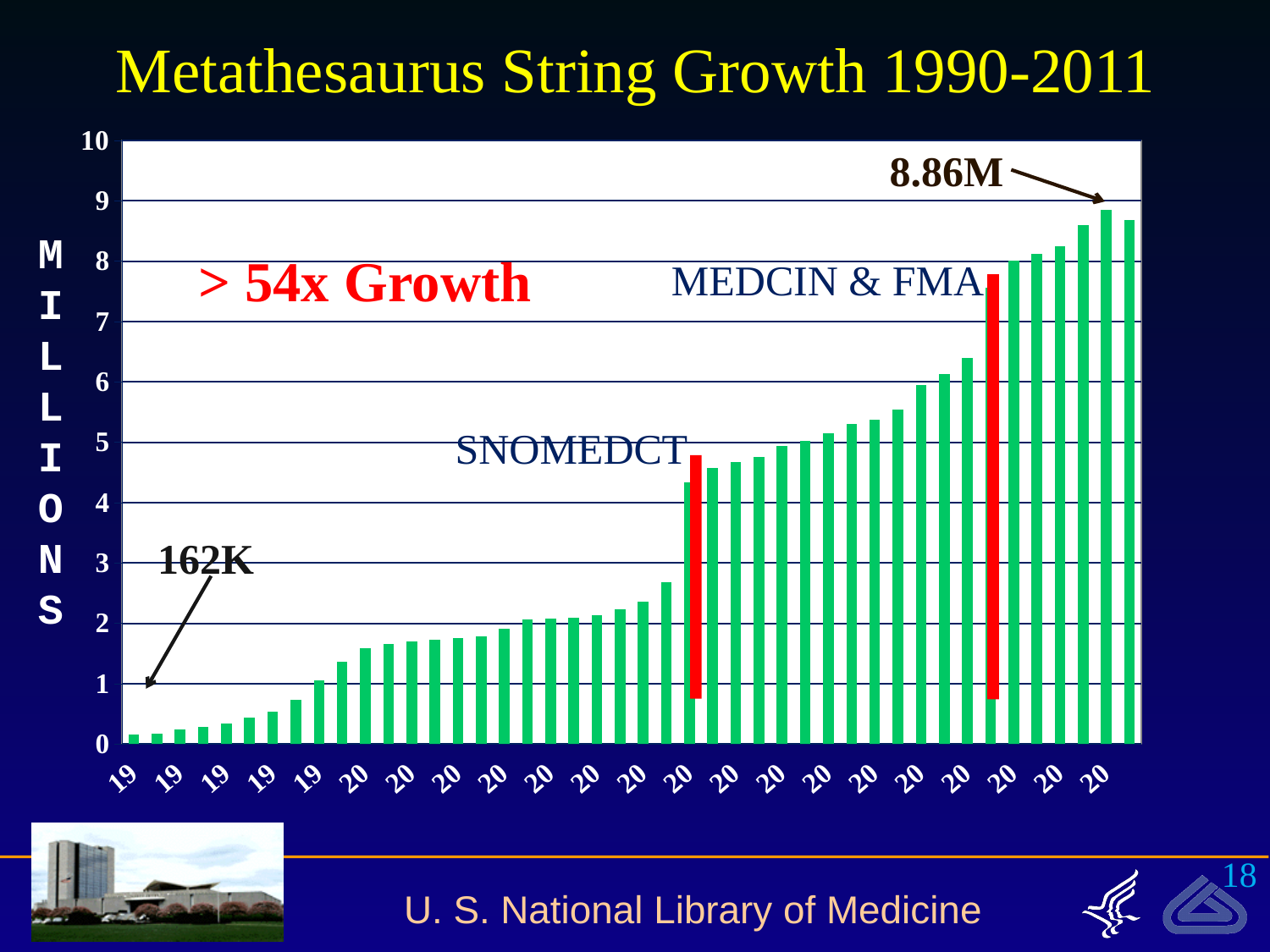

# Metathesaurus String Growth 1990-2011

### Chart

| Category | SUIs |
|---|---|
| 1990AA | 0.162035 |
| 1991AA | 0.170605 |
| 1992AA | 0.243131 |
| 1993AA | 0.27923699999999996 |
| 1994AA | 0.3363590000000005 |
| 1995AA | 0.44173700000000005 |
| 1996AA | 0.542722 |
| 1997AA | 0.739439 |
| 1998AA | 1.0519009999999998 |
| 1999AA | 1.3588909999999998 |
| 2000AA | 1.5937299999999985 |
| 2000AB | 1.655959 |
| 2000AC | 1.6981540000000015 |
| 2001AA | 1.728075 |
| 2001AB | 1.7630489999999999 |
| 2001AC | 1.7848999999999984 |
| 2002AA | 1.91234 |
| 2002AB | 2.063589 |
| 2002AC | 2.0746169999999977 |
| 2002AD | 2.088437 |
| 2003AA | 2.138222 |
| 2003AB | 2.237119 |
| 2003AC | 2.3619829999999977 |
| 2004AA | 2.676237 |
| 2004AB | 4.343199 |
| 2004AC | 4.571553 |
| 2005AA | 4.673237 |
| 2005AB | 4.752383 |
| 2005AC | 4.945558 |
| 2006AA | 5.0214 |
| 2006AB | 5.148649 |
| 2006AC | 5.310633 |
| 2006AD | 5.3690569999999935 |
| 2007AA | 5.5464549999999955 |
| 2007AB | 5.953147 |
| 2007AC | 6.1346759999999945 |
| 2008AA | 6.403826 |
| 2008AB | 7.564273 |
| 2009AA | 8.006170999999998 |
| 2009AB | 8.123662 |
| 2010AA | 8.246528 |
| 2010AB | 8.598111 |
| 2011AA | 8.856464000000019 |
| 2011AB | 8.677735 |
8.86M
M
I
L
L
I
O
N
S
80x Growth:
>23%/year
> 54x Growth
MEDCIN & FMA

MEDCIN & FMA
SNOMEDCT

SNOMEDCT
162K
18